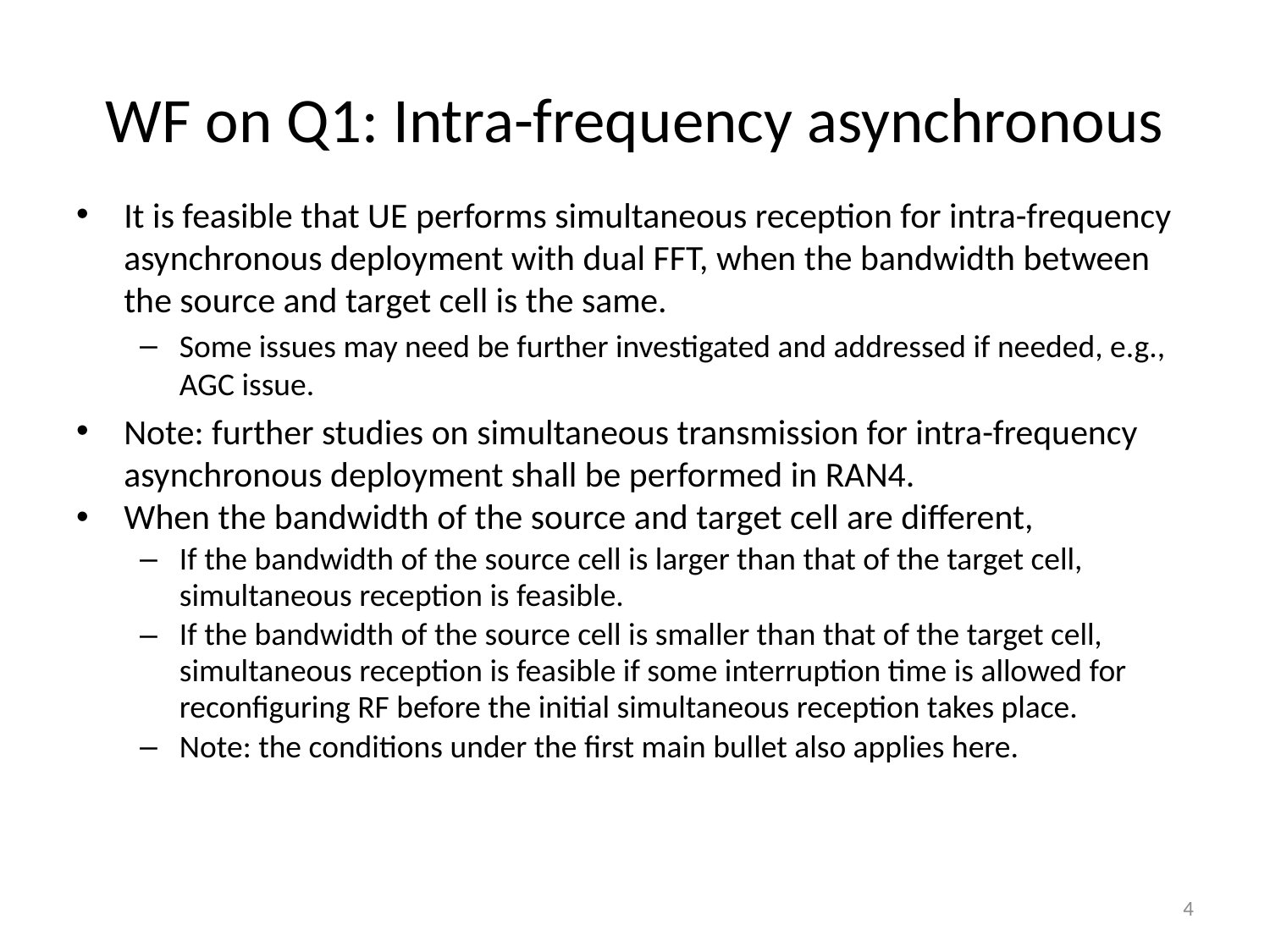

# WF on Q1: Intra-frequency asynchronous
It is feasible that UE performs simultaneous reception for intra-frequency asynchronous deployment with dual FFT, when the bandwidth between the source and target cell is the same.
Some issues may need be further investigated and addressed if needed, e.g., AGC issue.
Note: further studies on simultaneous transmission for intra-frequency asynchronous deployment shall be performed in RAN4.
When the bandwidth of the source and target cell are different,
If the bandwidth of the source cell is larger than that of the target cell, simultaneous reception is feasible.
If the bandwidth of the source cell is smaller than that of the target cell, simultaneous reception is feasible if some interruption time is allowed for reconfiguring RF before the initial simultaneous reception takes place.
Note: the conditions under the first main bullet also applies here.

4